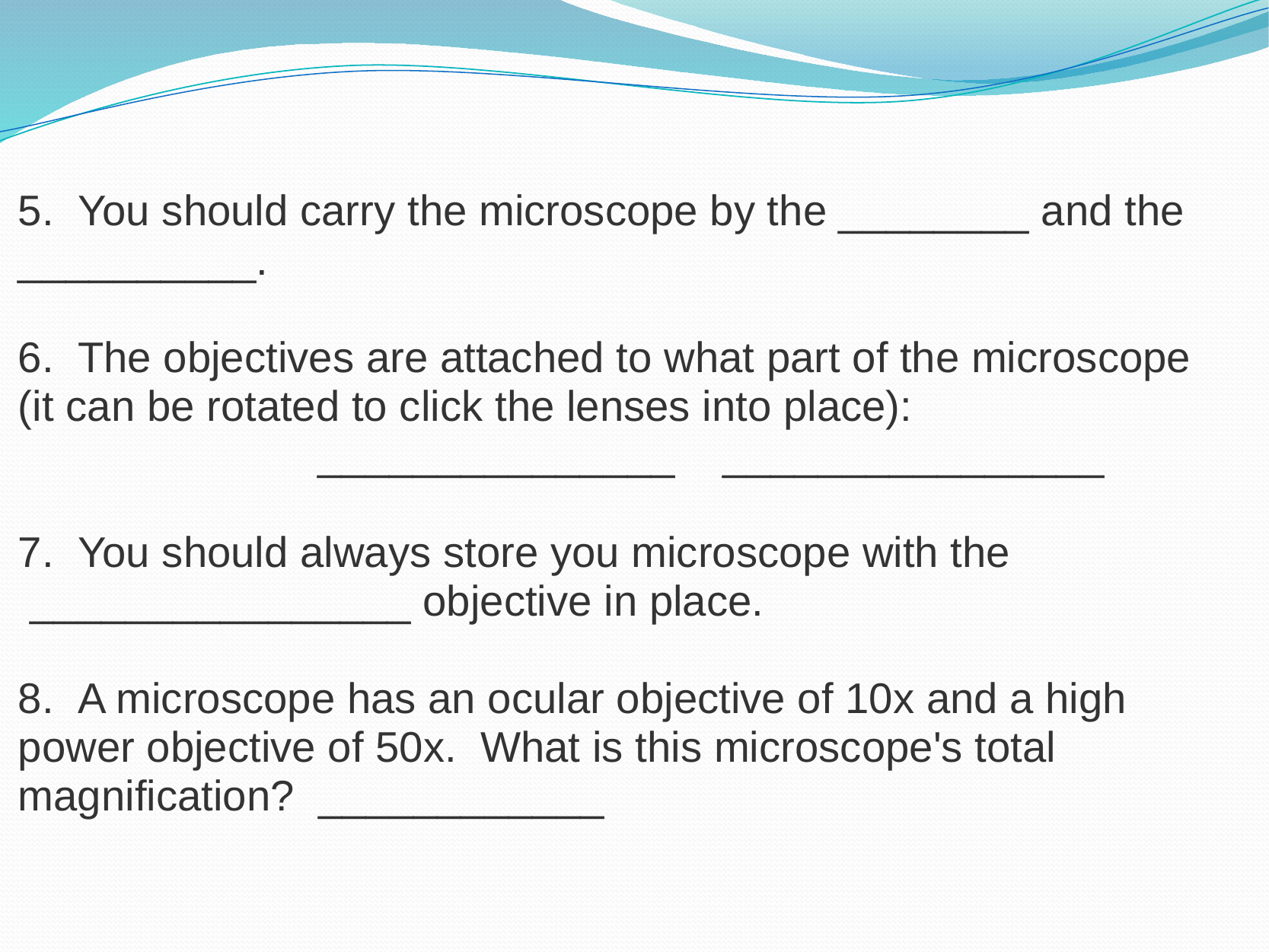

5.  You should carry the microscope by the ________ and the __________.

6.  The objectives are attached to what part of the microscope (it can be rotated to click the lenses into place):
                         _______________    ________________

7.  You should always store you microscope with the  ________________ objective in place.

8.  A microscope has an ocular objective of 10x and a high power objective of 50x.  What is this microscope's total magnification?  ____________